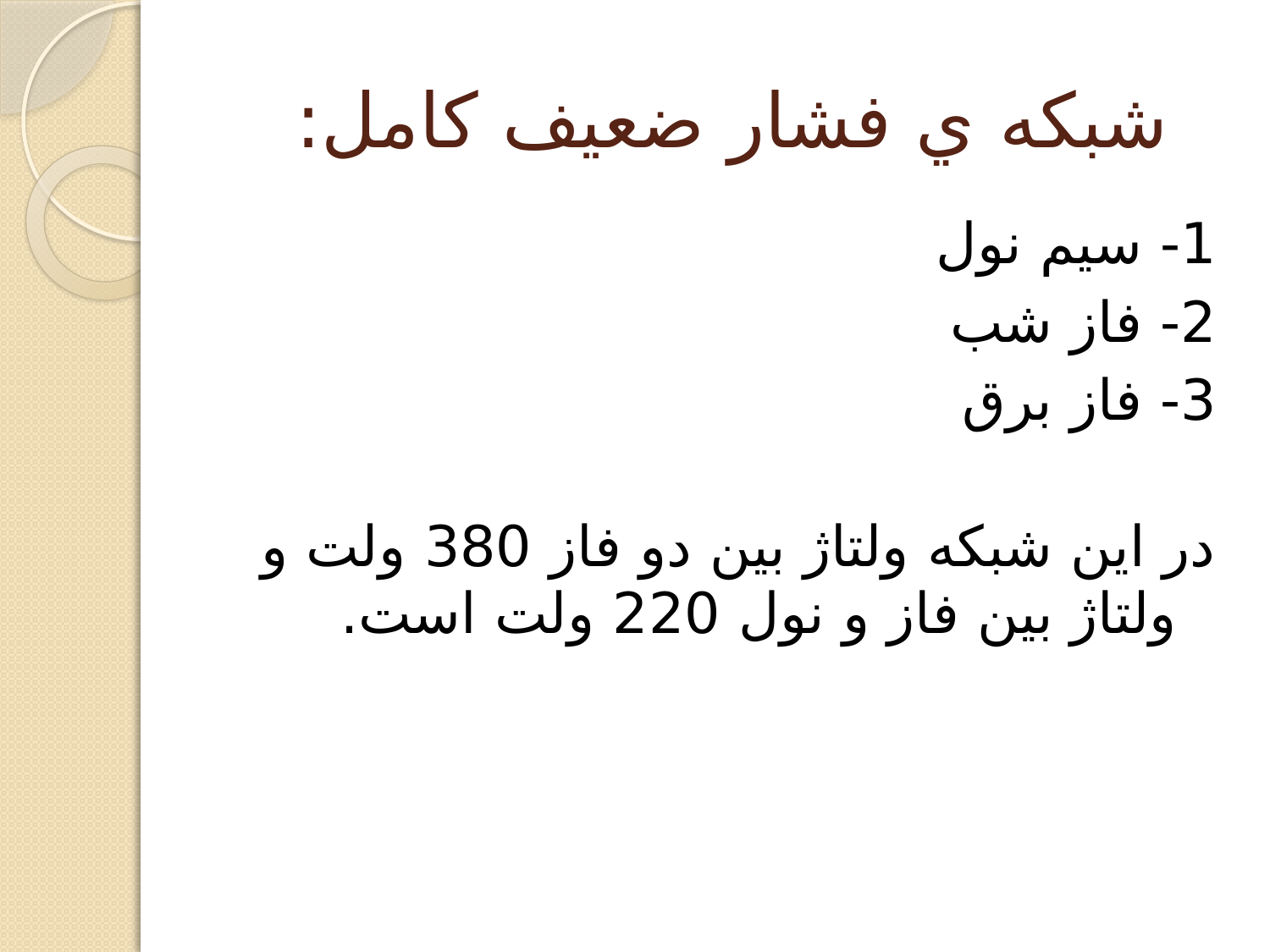

# شبكه ي فشار ضعيف كامل:
1- سيم نول
2- فاز شب
3- فاز برق
در اين شبكه ولتاژ بين دو فاز 380 ولت و ولتاژ بين فاز و نول 220 ولت است.